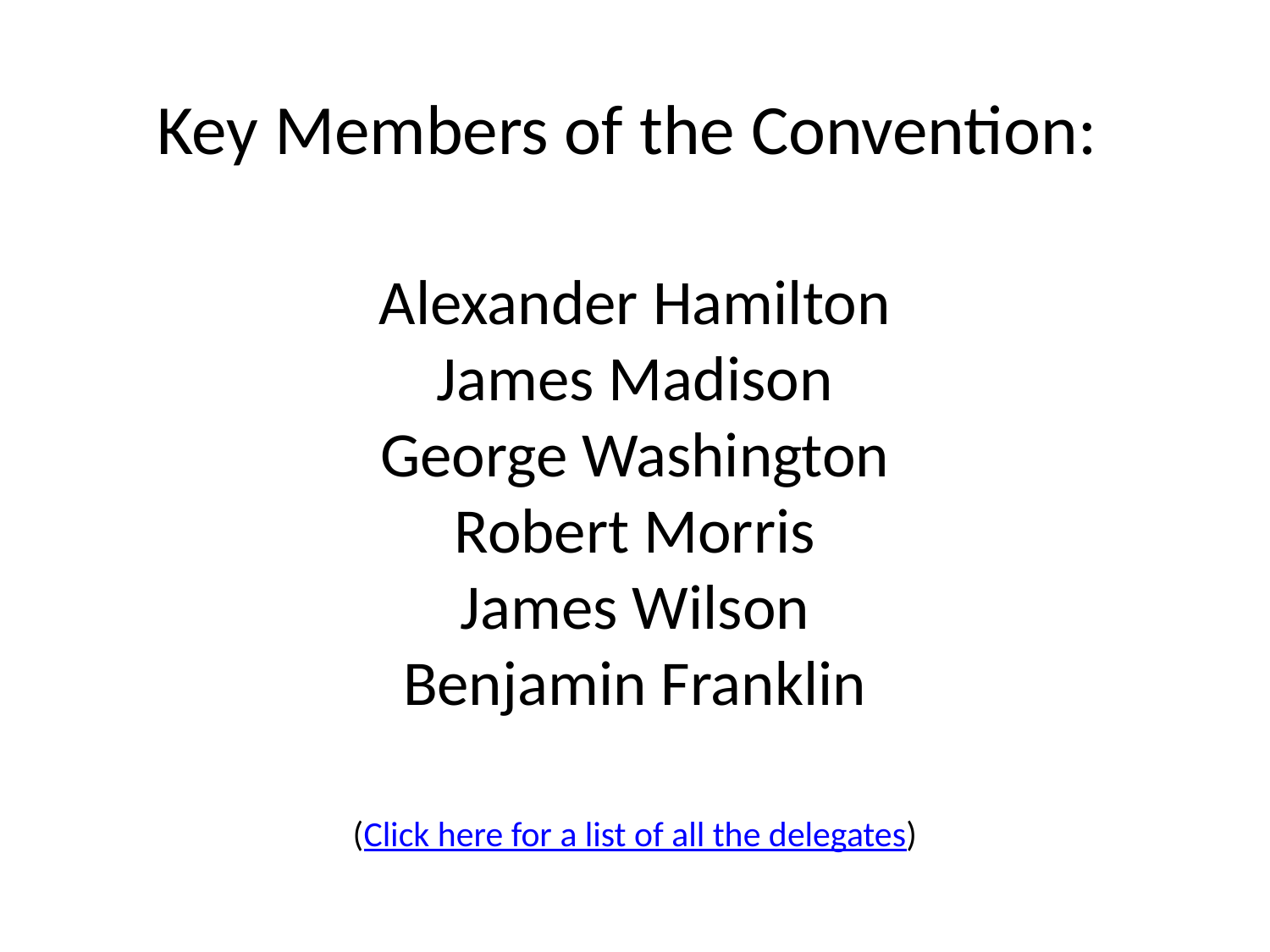

# Key Members of the Convention: Alexander Hamilton James Madison George Washington Robert Morris James Wilson Benjamin Franklin (Click here for a list of all the delegates)